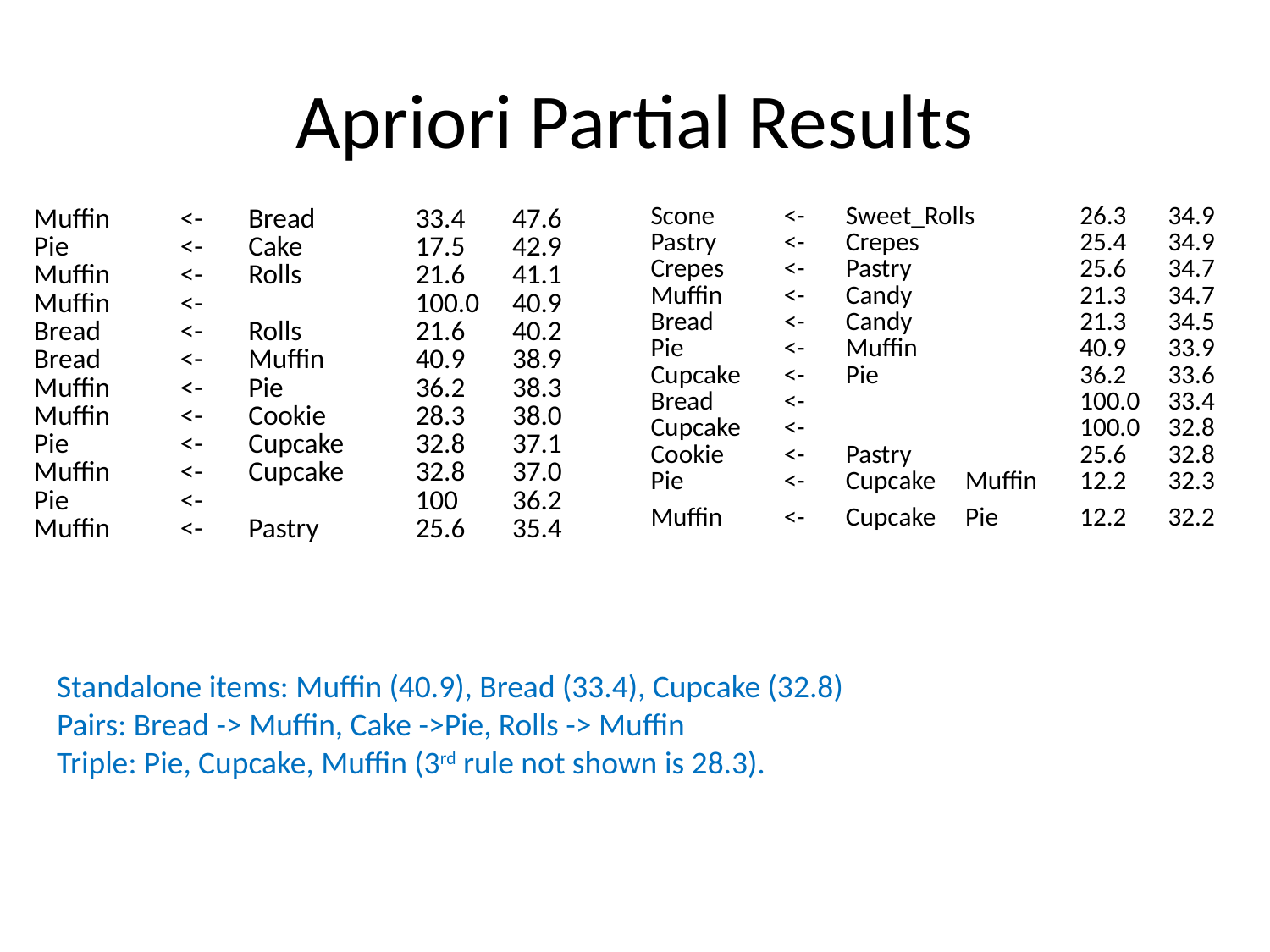

# Apriori Partial Results
| Muffin | <- | Bread |  | 33.4 | 47.6 |
| --- | --- | --- | --- | --- | --- |
| Pie | <- | Cake |  | 17.5 | 42.9 |
| Muffin | <- | Rolls |  | 21.6 | 41.1 |
| Muffin | <- |  |  | 100.0 | 40.9 |
| Bread | <- | Rolls |  | 21.6 | 40.2 |
| Bread | <- | Muffin |  | 40.9 | 38.9 |
| Muffin | <- | Pie |  | 36.2 | 38.3 |
| Muffin | <- | Cookie |  | 28.3 | 38.0 |
| Pie | <- | Cupcake |  | 32.8 | 37.1 |
| Muffin | <- | Cupcake |  | 32.8 | 37.0 |
| Pie | <- |  |  | 100 | 36.2 |
| Muffin | <- | Pastry |  | 25.6 | 35.4 |
| Scone | <- | Sweet\_Rolls |  | 26.3 | 34.9 |
| --- | --- | --- | --- | --- | --- |
| Pastry | <- | Crepes |  | 25.4 | 34.9 |
| Crepes | <- | Pastry |  | 25.6 | 34.7 |
| Muffin | <- | Candy |  | 21.3 | 34.7 |
| Bread | <- | Candy |  | 21.3 | 34.5 |
| Pie | <- | Muffin |  | 40.9 | 33.9 |
| Cupcake | <- | Pie |  | 36.2 | 33.6 |
| Bread | <- |  |  | 100.0 | 33.4 |
| Cupcake | <- |  |  | 100.0 | 32.8 |
| Cookie | <- | Pastry |  | 25.6 | 32.8 |
| Pie | <- | Cupcake | Muffin | 12.2 | 32.3 |
| Muffin | <- | Cupcake | Pie | 12.2 | 32.2 |
Standalone items: Muffin (40.9), Bread (33.4), Cupcake (32.8)
Pairs: Bread -> Muffin, Cake ->Pie, Rolls -> Muffin
Triple: Pie, Cupcake, Muffin (3rd rule not shown is 28.3).